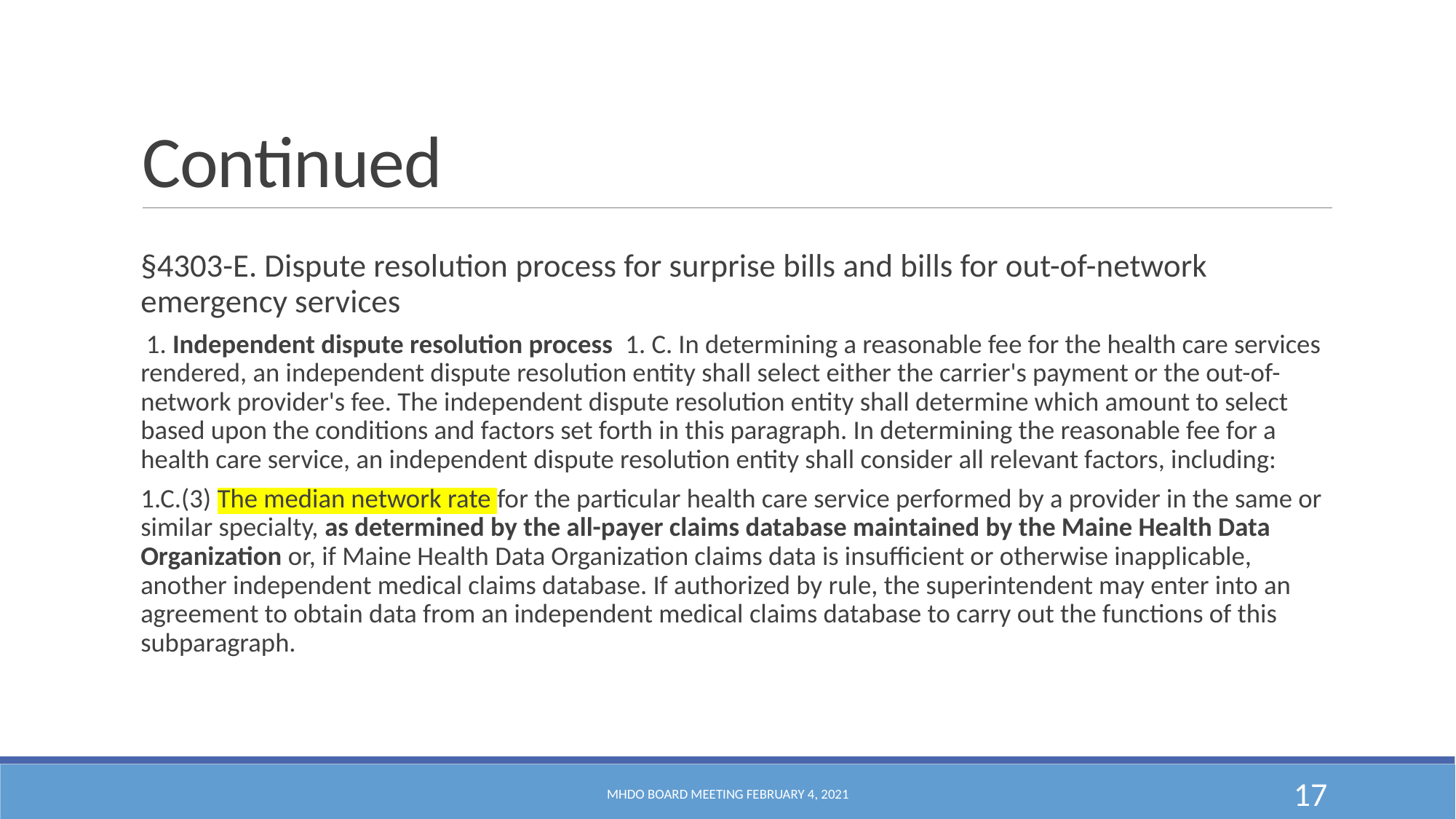

# Continued
§4303-E. Dispute resolution process for surprise bills and bills for out-of-network emergency services
 1. Independent dispute resolution process  1. C. In determining a reasonable fee for the health care services rendered, an independent dispute resolution entity shall select either the carrier's payment or the out-of-network provider's fee. The independent dispute resolution entity shall determine which amount to select based upon the conditions and factors set forth in this paragraph. In determining the reasonable fee for a health care service, an independent dispute resolution entity shall consider all relevant factors, including:
1.C.(3) The median network rate for the particular health care service performed by a provider in the same or similar specialty, as determined by the all-payer claims database maintained by the Maine Health Data Organization or, if Maine Health Data Organization claims data is insufficient or otherwise inapplicable, another independent medical claims database. If authorized by rule, the superintendent may enter into an agreement to obtain data from an independent medical claims database to carry out the functions of this subparagraph.

MHDO Board Meeting February 4, 2021
17